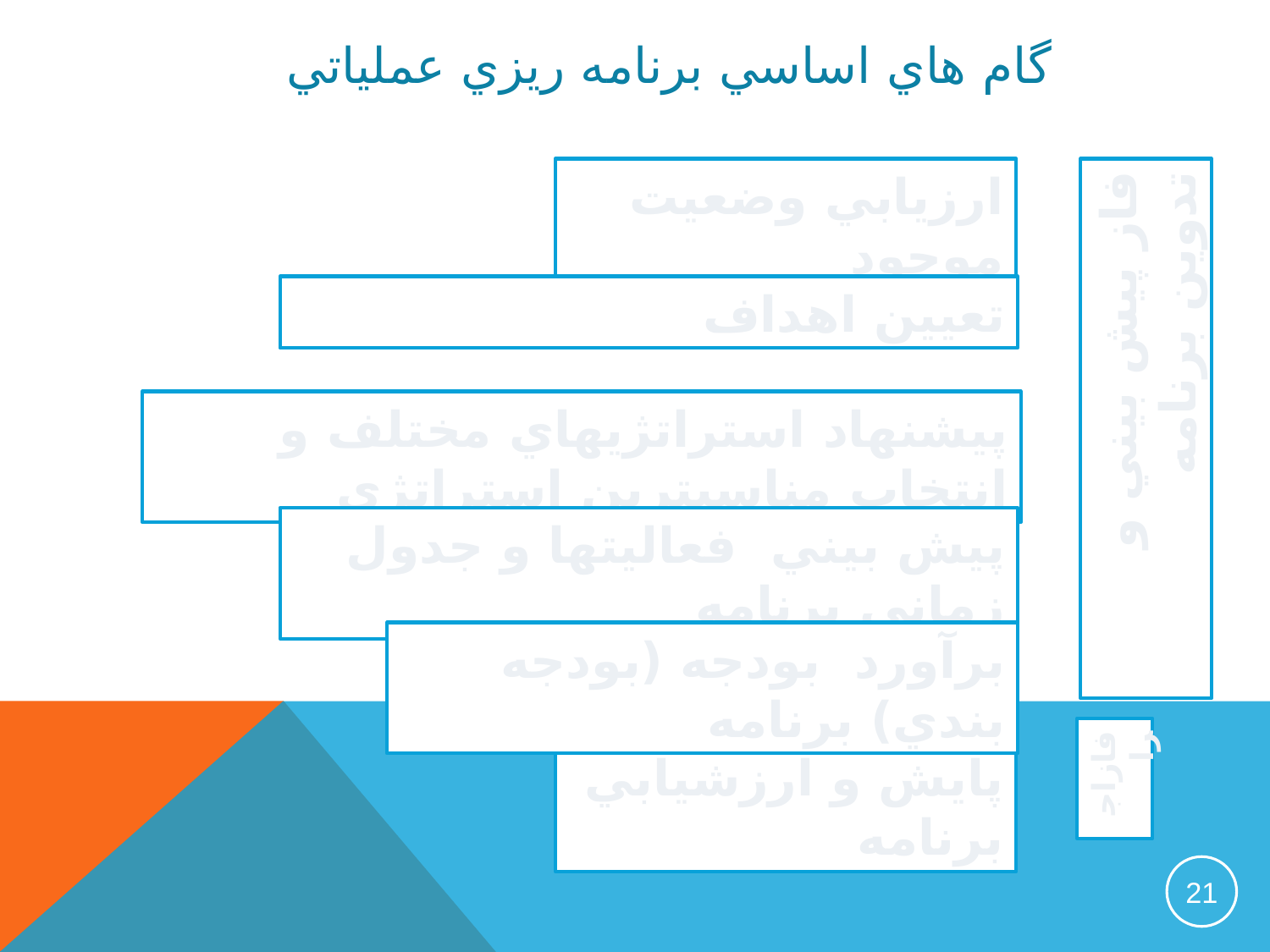

# گام هاي اساسي برنامه ريزي عملياتي
ارزيابي وضعيت موجود
فاز پيش بيني و تدوين برنامه
پيش بيني  فعاليتها و جدول زماني برنامه
برآورد  بودجه (بودجه بندي) برنامه
پايش و ارزشيابي برنامه
فازاجرا
تعيين اهداف
پيشنهاد استراتژيهاي مختلف و انتخاب مناسبترين استراتژي
21